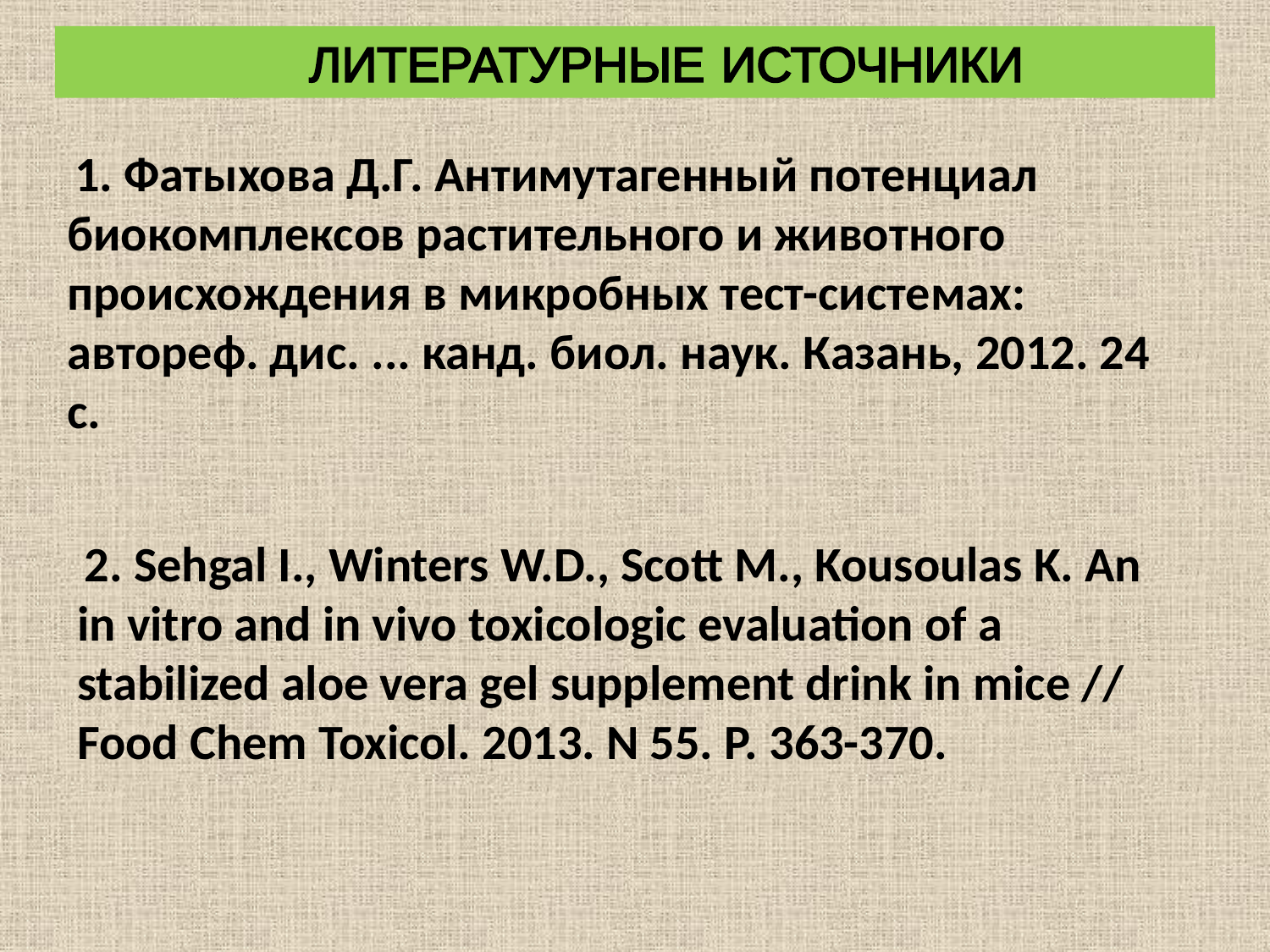

ЛИТЕРАТУРНЫЕ ИСТОЧНИКИ
 1. Фатыхова Д.Г. Антимутагенный потенциал биокомплексов растительного и животного происхождения в микробных тест-системах: автореф. дис. ... канд. биол. наук. Казань, 2012. 24 c.
 2. Sehgal I., Winters W.D., Scott M., Kousoulas K. An in vitro and in vivo toxicologic evaluation of a stabilized aloe vera gel supplement drink in mice // Food Chem Toxicol. 2013. N 55. P. 363-370.